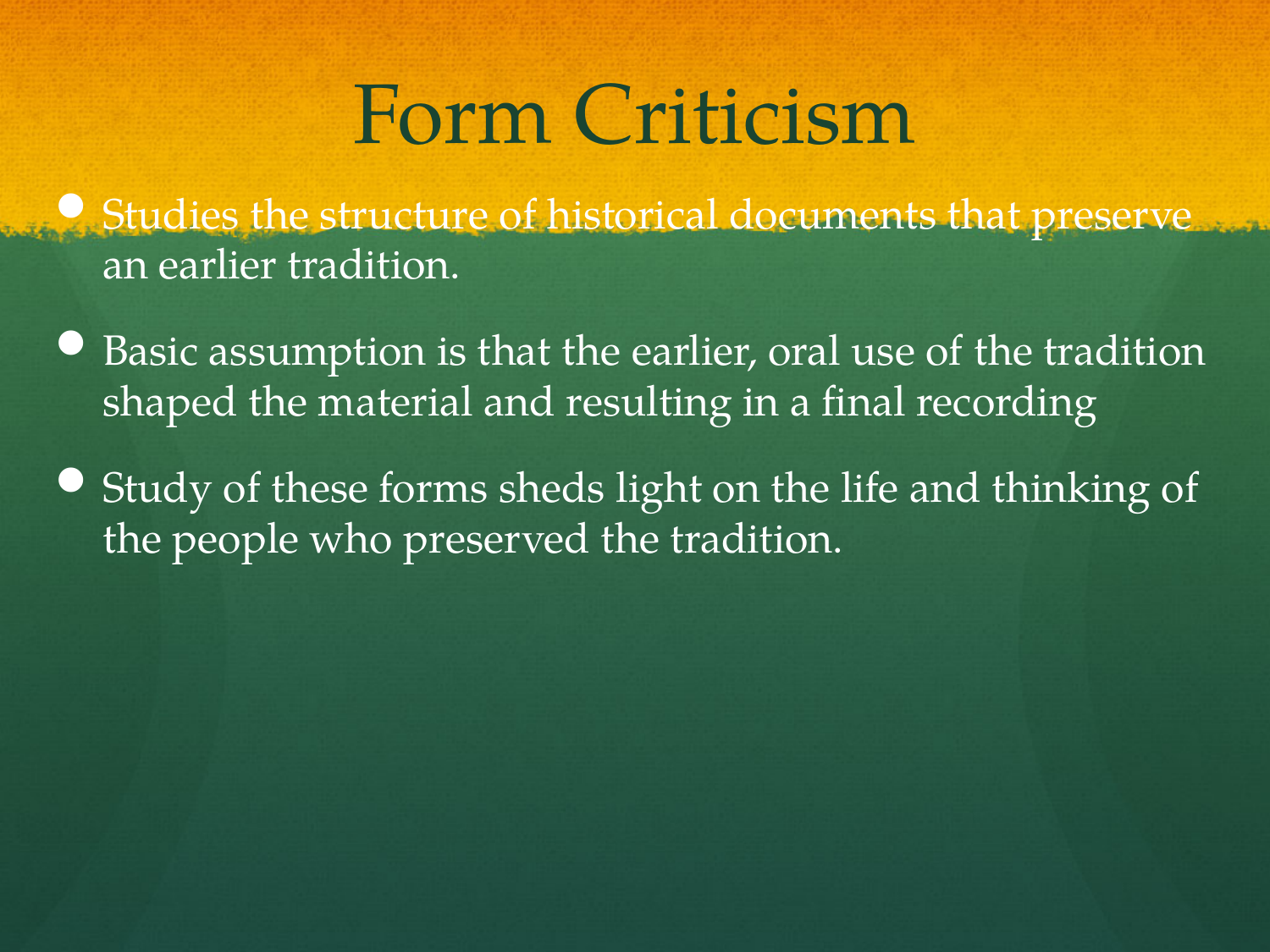

# Form Criticism
Studies the structure of historical documents that preserve an earlier tradition.
Basic assumption is that the earlier, oral use of the tradition shaped the material and resulting in a final recording
Study of these forms sheds light on the life and thinking of the people who preserved the tradition.